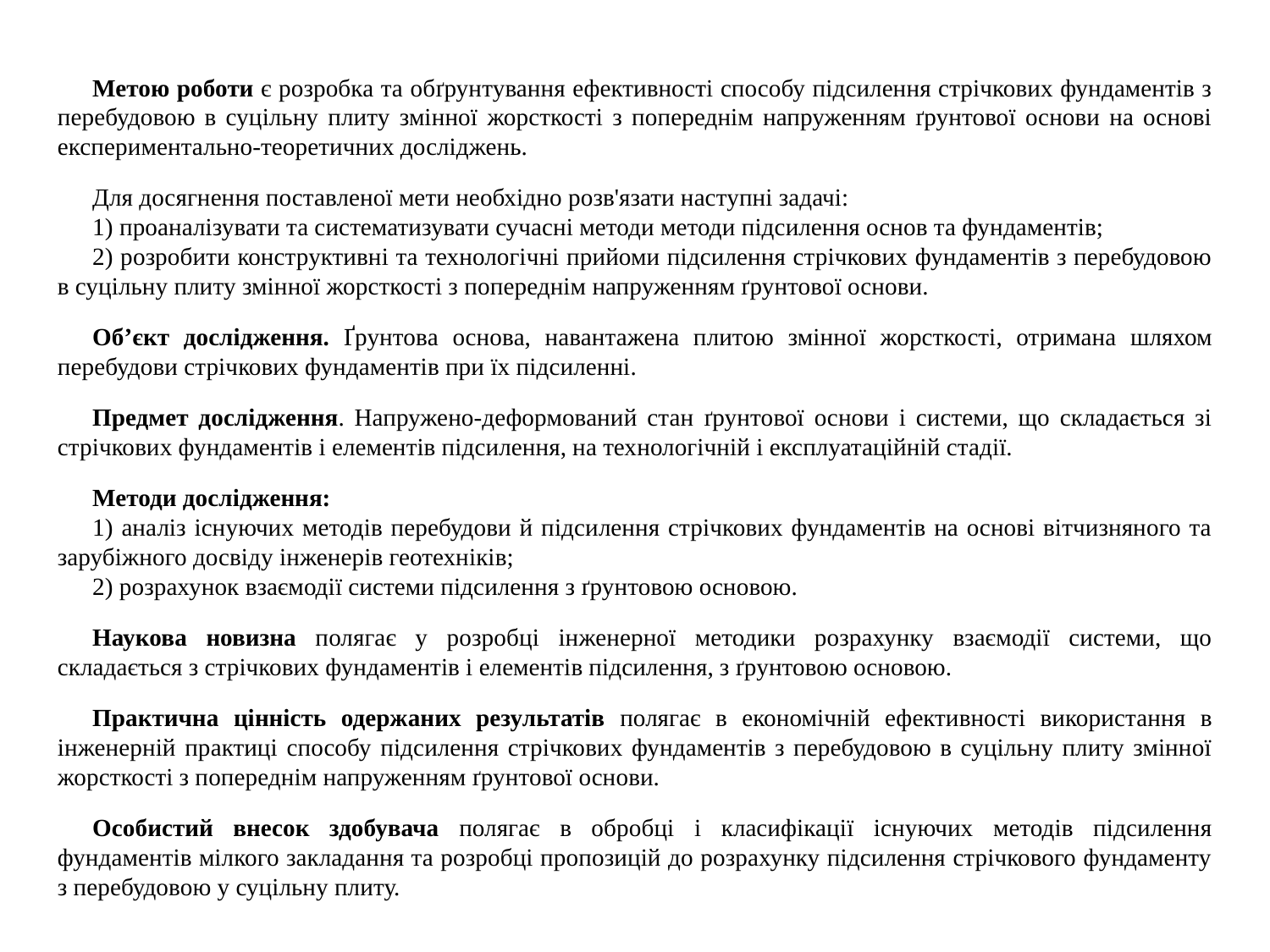

Метою роботи є розробка та обґрунтування ефективності способу підсилення стрічкових фундаментів з перебудовою в суцільну плиту змінної жорсткості з попереднім напруженням ґрунтової основи на основі експериментально-теоретичних досліджень.
Для досягнення поставленої мети необхідно розв'язати наступні задачі:
1) проаналізувати та систематизувати сучасні методи методи підсилення основ та фундаментів;
2) розробити конструктивні та технологічні прийоми підсилення стрічкових фундаментів з перебудовою в суцільну плиту змінної жорсткості з попереднім напруженням ґрунтової основи.
Об’єкт дослідження. Ґрунтова основа, навантажена плитою змінної жорсткості, отримана шляхом перебудови стрічкових фундаментів при їх підсиленні.
Предмет дослідження. Напружено-деформований стан ґрунтової основи і системи, що складається зі стрічкових фундаментів і елементів підсилення, на технологічній і експлуатаційній стадії.
Методи дослідження:
1) аналіз існуючих методів перебудови й підсилення стрічкових фундаментів на основі вітчизняного та зарубіжного досвіду інженерів геотехніків;
2) розрахунок взаємодії системи підсилення з ґрунтовою основою.
Наукова новизна полягає у розробці інженерної методики розрахунку взаємодії системи, що складається з стрічкових фундаментів і елементів підсилення, з ґрунтовою основою.
Практична цінність одержаних результатів полягає в економічній ефективності використання в інженерній практиці способу підсилення стрічкових фундаментів з перебудовою в суцільну плиту змінної жорсткості з попереднім напруженням ґрунтової основи.
Особистий внесок здобувача полягає в обробці і класифікації існуючих методів підсилення фундаментів мілкого закладання та розробці пропозицій до розрахунку підсилення стрічкового фундаменту з перебудовою у суцільну плиту.